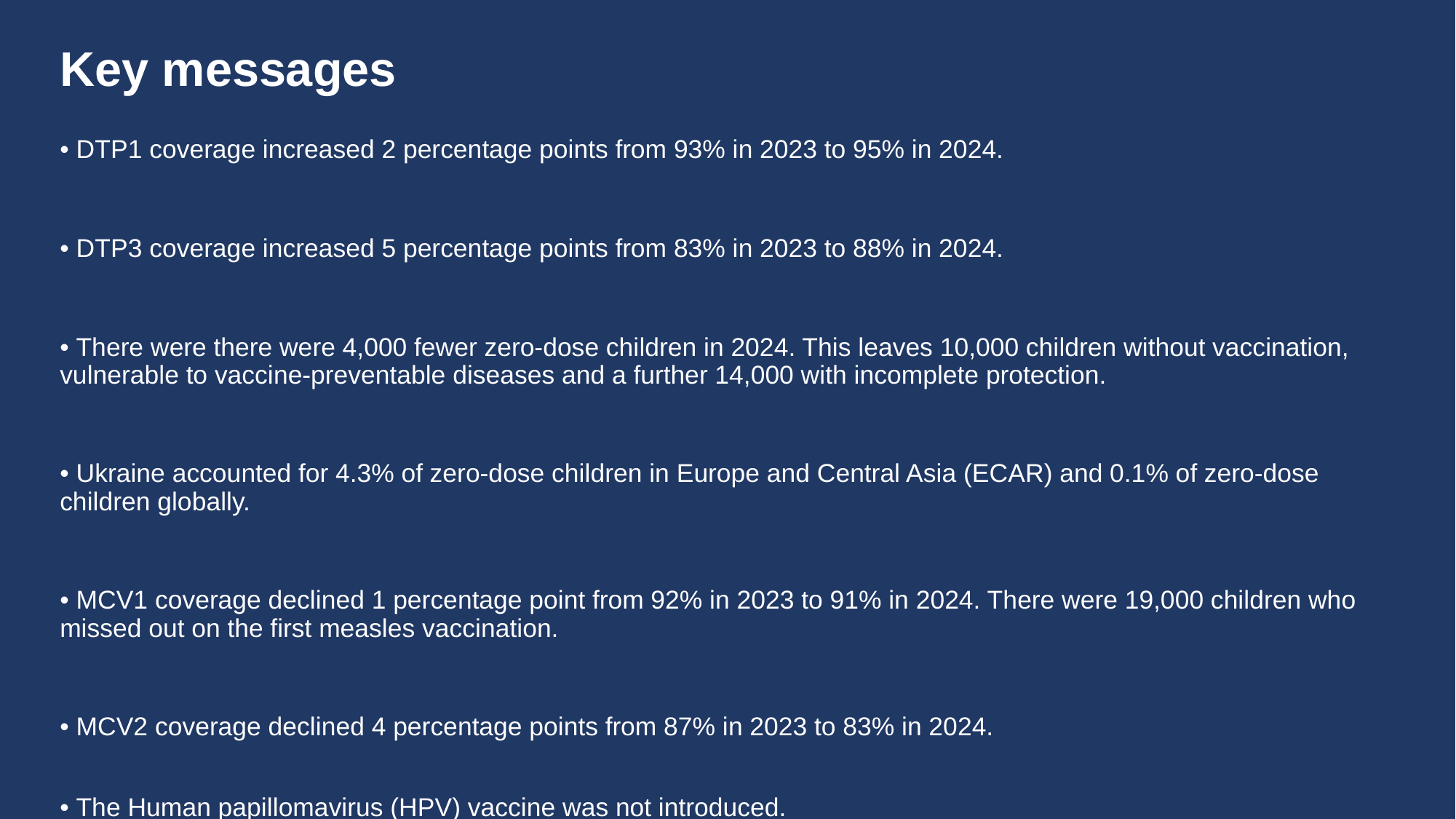

# Key messages
• DTP1 coverage increased 2 percentage points from 93% in 2023 to 95% in 2024.

• DTP3 coverage increased 5 percentage points from 83% in 2023 to 88% in 2024.

• There were there were 4,000 fewer zero-dose children in 2024. This leaves 10,000 children without vaccination, vulnerable to vaccine-preventable diseases and a further 14,000 with incomplete protection.

• Ukraine accounted for 4.3% of zero-dose children in Europe and Central Asia (ECAR) and 0.1% of zero-dose children globally.

• MCV1 coverage declined 1 percentage point from 92% in 2023 to 91% in 2024. There were 19,000 children who missed out on the first measles vaccination.

• MCV2 coverage declined 4 percentage points from 87% in 2023 to 83% in 2024.

• The Human papillomavirus (HPV) vaccine was not introduced.